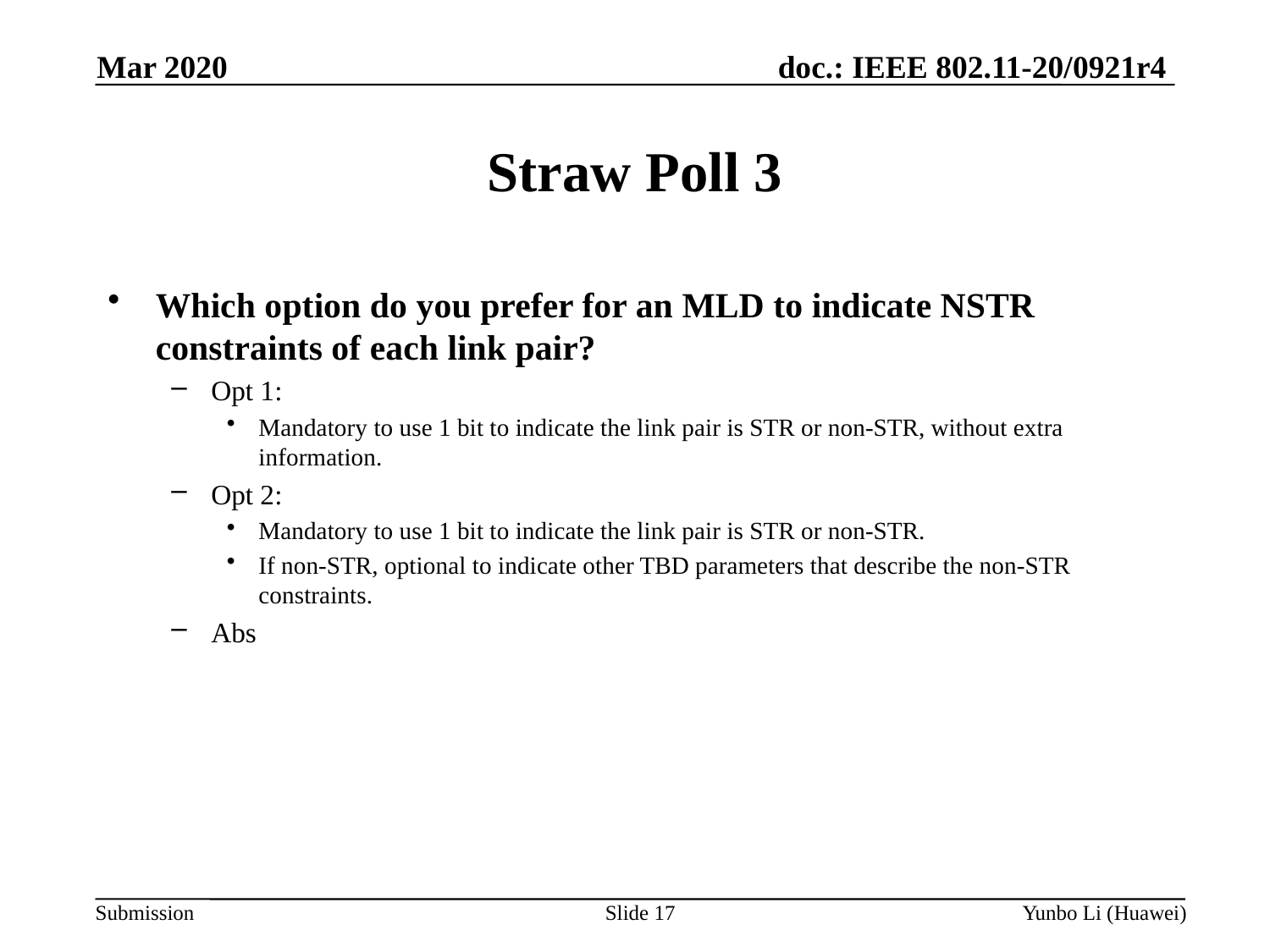

Mar 2020
Straw Poll 3
Which option do you prefer for an MLD to indicate NSTR constraints of each link pair?
Opt 1:
Mandatory to use 1 bit to indicate the link pair is STR or non-STR, without extra information.
Opt 2:
Mandatory to use 1 bit to indicate the link pair is STR or non-STR.
If non-STR, optional to indicate other TBD parameters that describe the non-STR constraints.
Abs

Slide 17
Yunbo Li (Huawei)